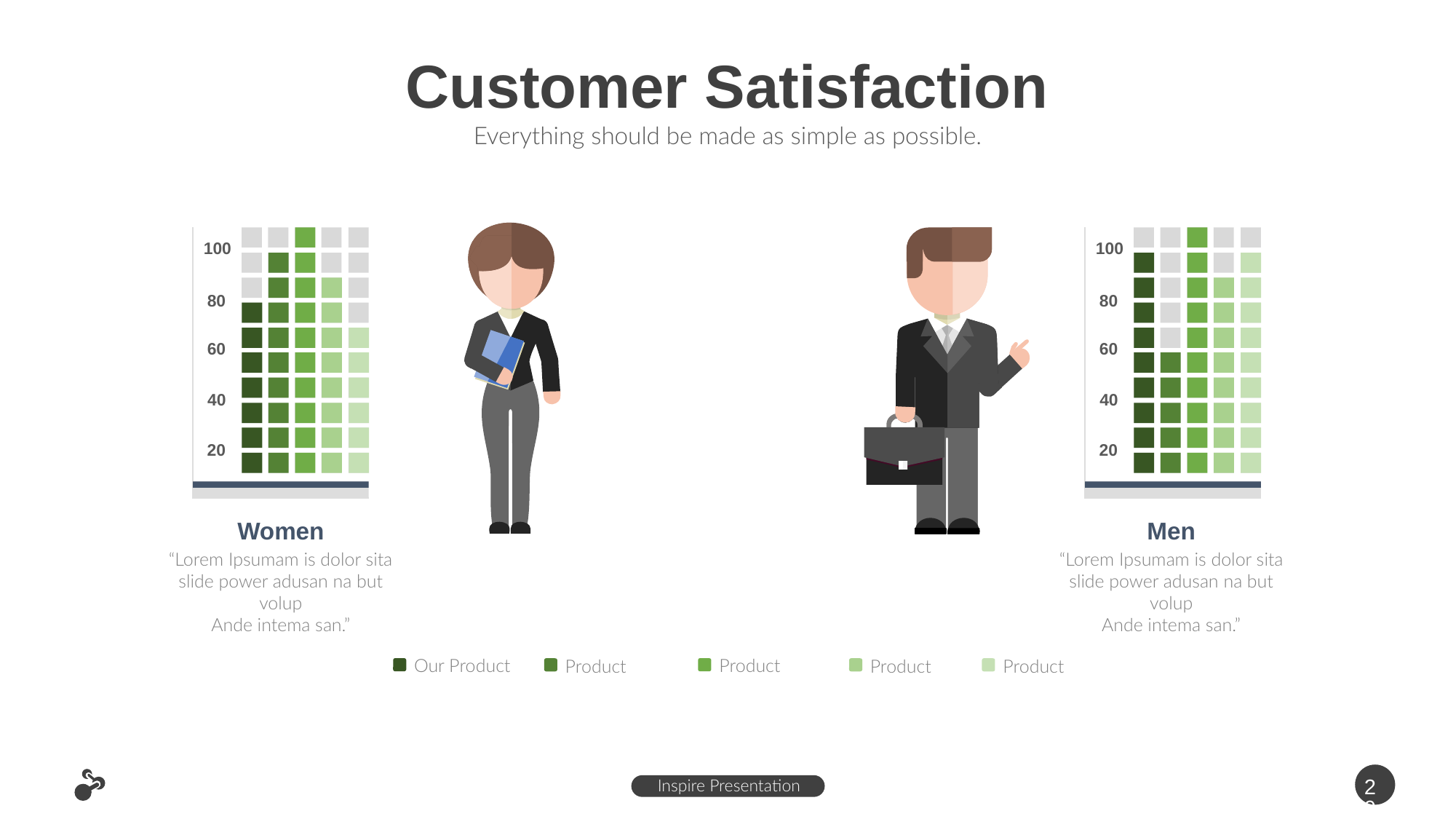

Customer Satisfaction
Everything should be made as simple as possible.

100
80
60
40
20

100
80
60
40
20

Women
“Lorem Ipsumam is dolor sita slide power adusan na but volup
Ande intema san.”
Men
“Lorem Ipsumam is dolor sita slide power adusan na but volup
Ande intema san.”
Our Product

Product

Product

Product

Product

29

Inspire Presentation